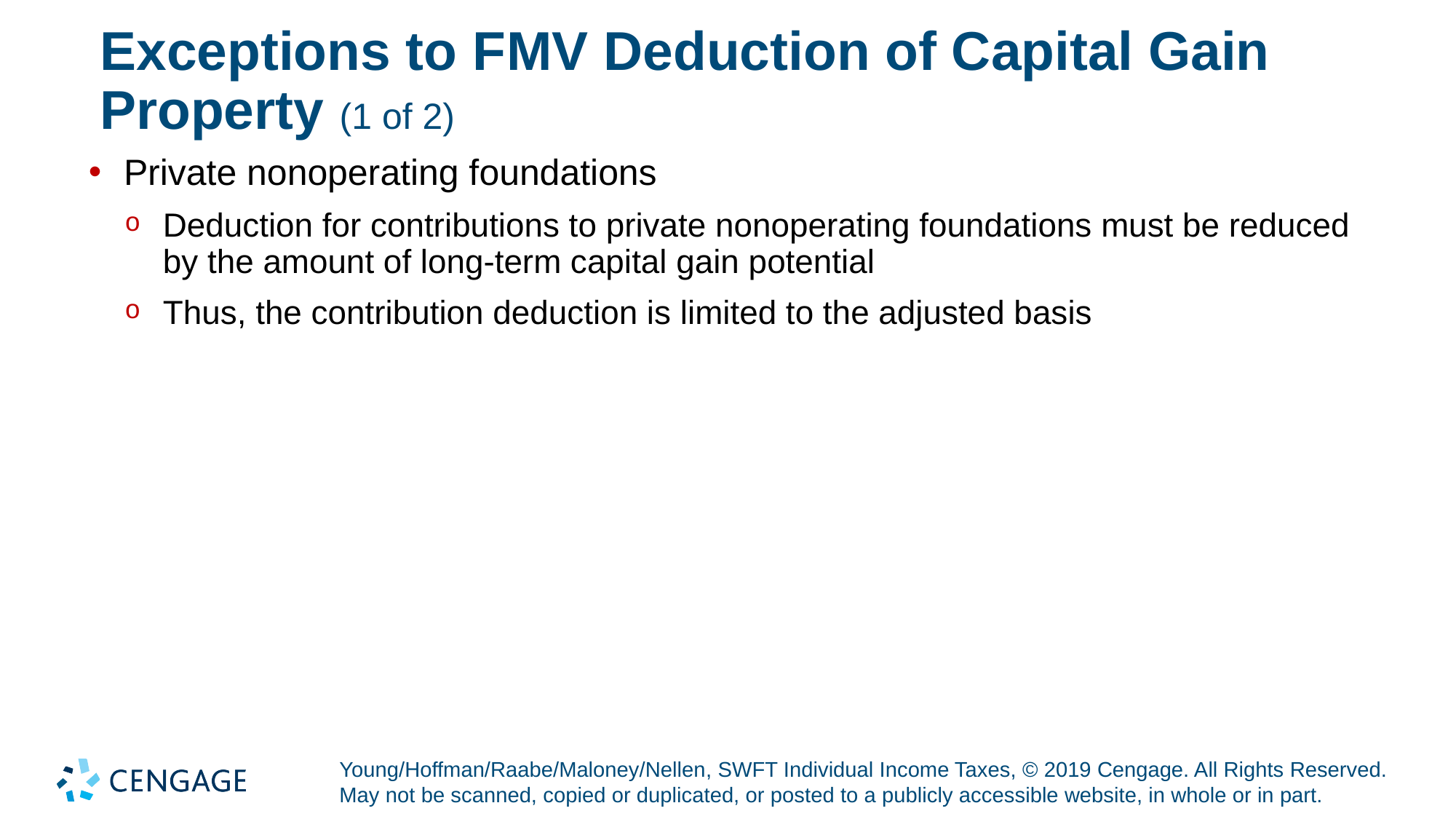

# Exceptions to F M V Deduction of Capital Gain Property (1 of 2)
Private nonoperating foundations
Deduction for contributions to private nonoperating foundations must be reduced by the amount of long-term capital gain potential
Thus, the contribution deduction is limited to the adjusted basis